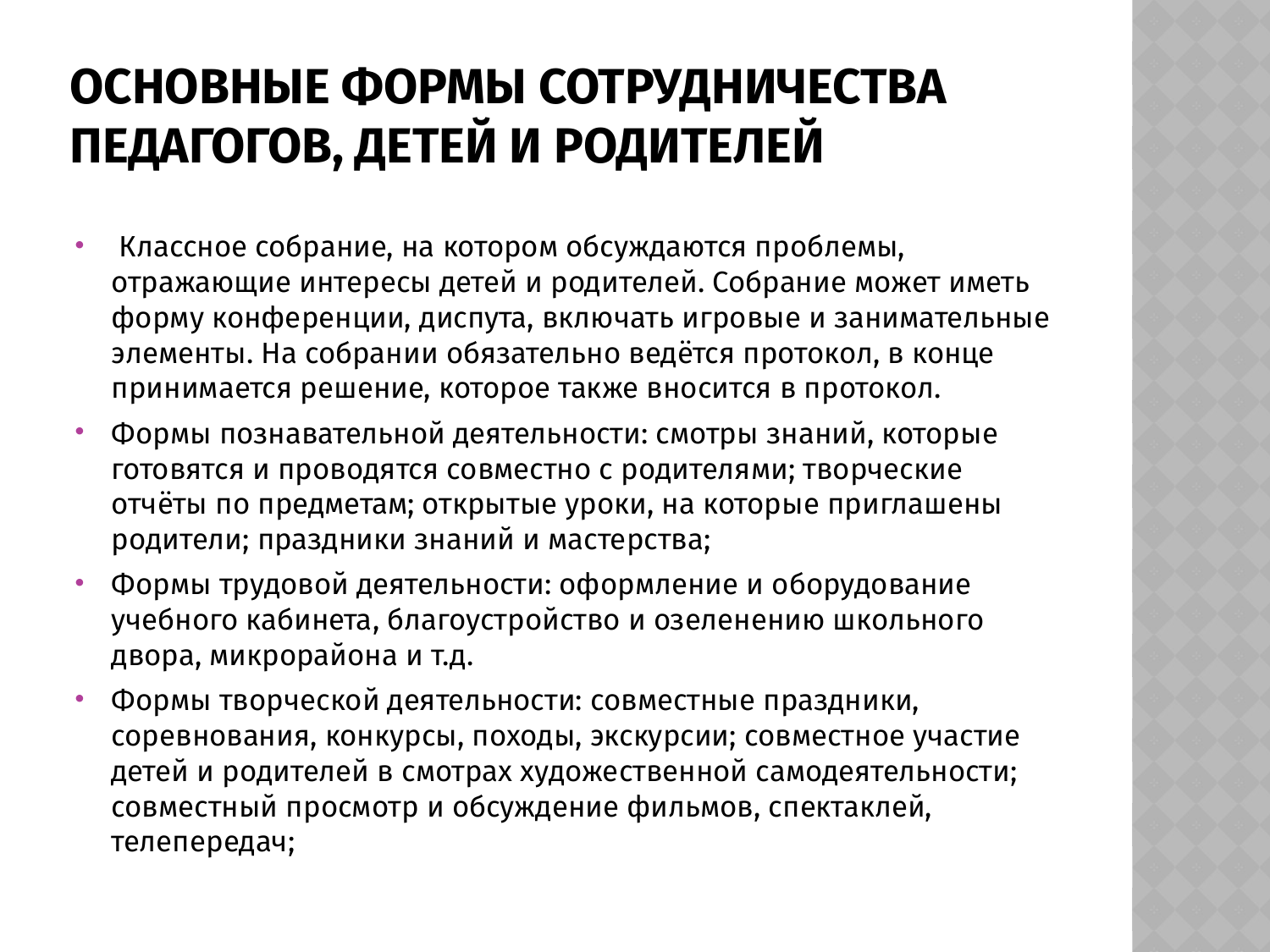

# Основные формы сотрудничества педагогов, детей и родителей
 Классное собрание, на котором обсуждаются проблемы, отражающие интересы детей и родителей. Собрание может иметь форму конференции, диспута, включать игровые и занимательные элементы. На собрании обязательно ведётся протокол, в конце принимается решение, которое также вносится в протокол.
Формы познавательной деятельности: смотры знаний, которые готовятся и проводятся совместно с родителями; творческие отчёты по предметам; открытые уроки, на которые приглашены родители; праздники знаний и мастерства;
Формы трудовой деятельности: оформление и оборудование учебного кабинета, благоустройство и озеленению школьного двора, микрорайона и т.д.
Формы творческой деятельности: совместные праздники, соревнования, конкурсы, походы, экскурсии; совместное участие детей и родителей в смотрах художественной самодеятельности; совместный просмотр и обсуждение фильмов, спектаклей, телепередач;